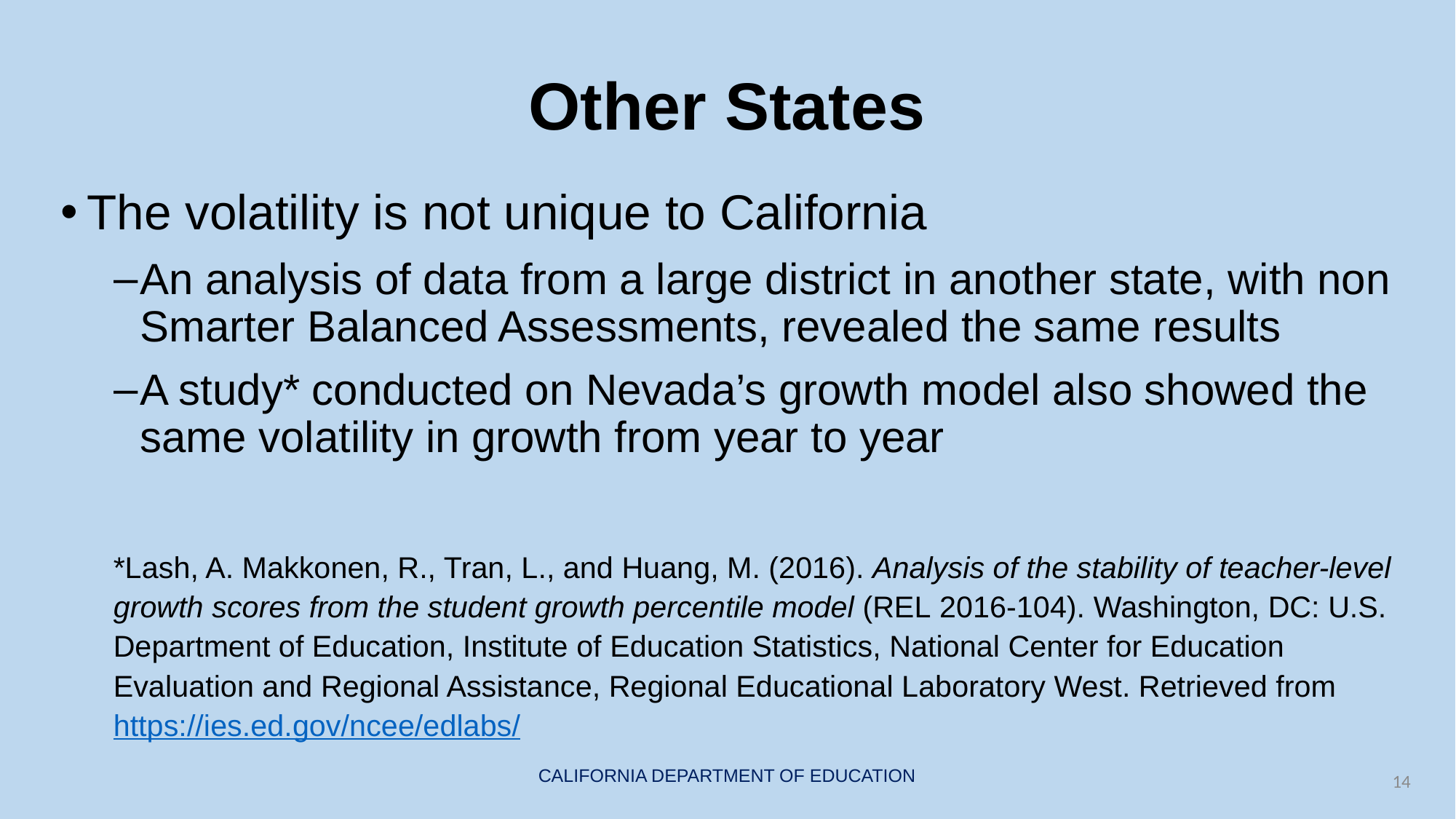

# Other States
The volatility is not unique to California
An analysis of data from a large district in another state, with non Smarter Balanced Assessments, revealed the same results
A study* conducted on Nevada’s growth model also showed the same volatility in growth from year to year

*Lash, A. Makkonen, R., Tran, L., and Huang, M. (2016). Analysis of the stability of teacher-level growth scores from the student growth percentile model (REL 2016‑104). Washington, DC: U.S. Department of Education, Institute of Education Statistics, National Center for Education Evaluation and Regional Assistance, Regional Educational Laboratory West. Retrieved from https://ies.ed.gov/ncee/edlabs/

14